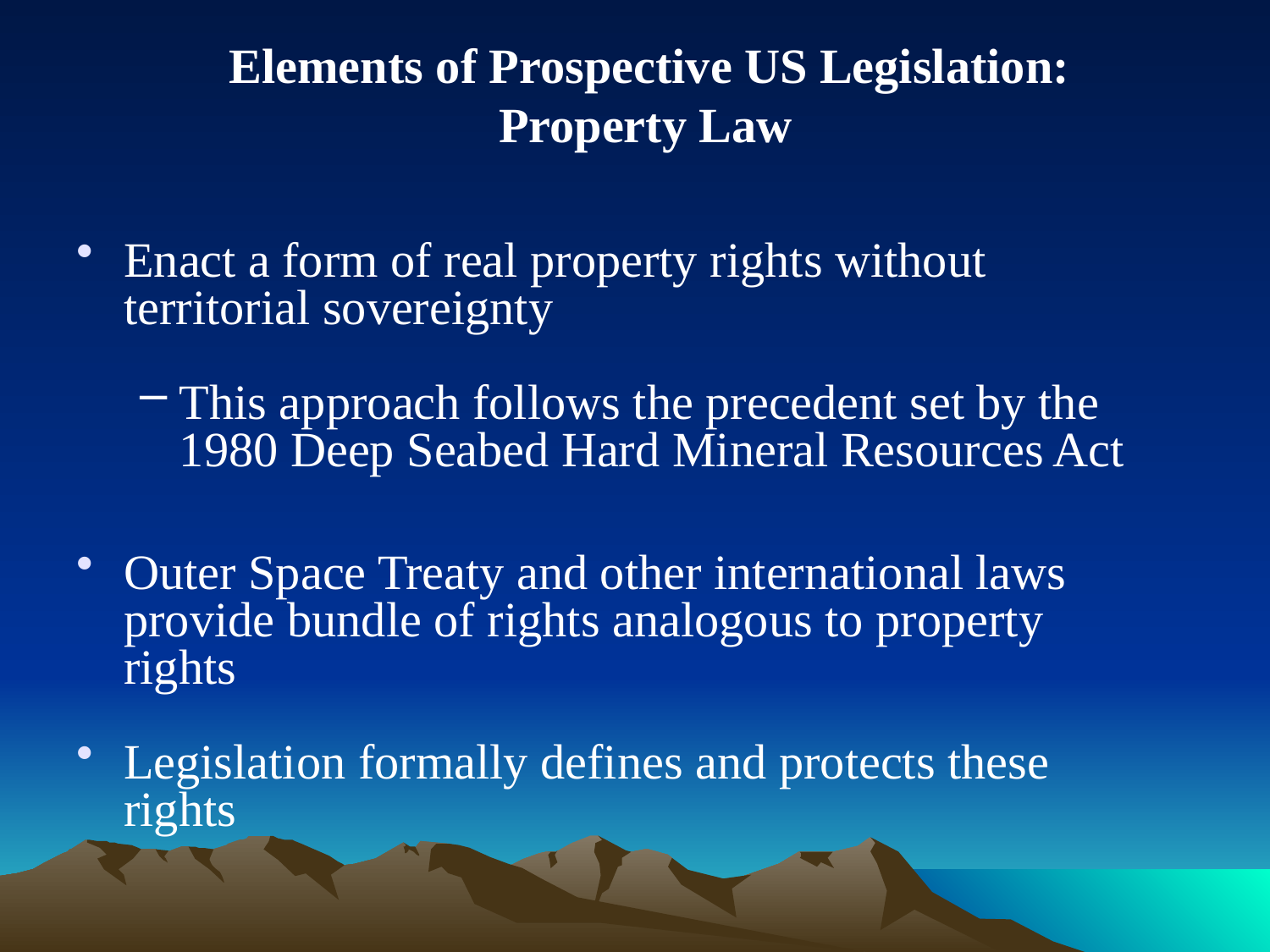

# Elements of Prospective US Legislation: Property Law

Enact a form of real property rights without territorial sovereignty

This approach follows the precedent set by the 1980 Deep Seabed Hard Mineral Resources Act

Outer Space Treaty and other international laws provide bundle of rights analogous to property rights

Legislation formally defines and protects these rights